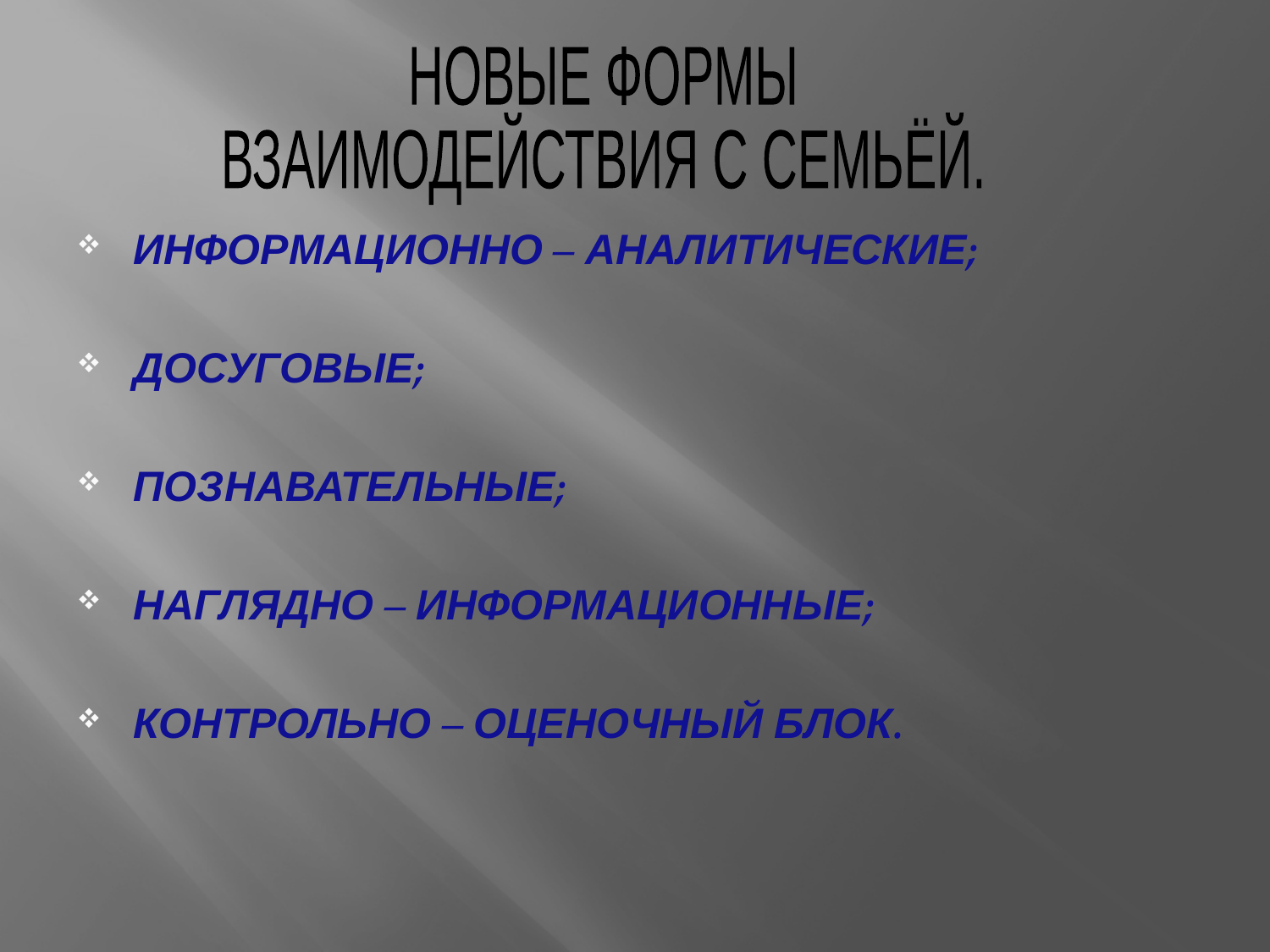

НОВЫЕ ФОРМЫ
ВЗАИМОДЕЙСТВИЯ С СЕМЬЁЙ.
ИНФОРМАЦИОННО – АНАЛИТИЧЕСКИЕ;

ДОСУГОВЫЕ;

ПОЗНАВАТЕЛЬНЫЕ;

НАГЛЯДНО – ИНФОРМАЦИОННЫЕ;

КОНТРОЛЬНО – ОЦЕНОЧНЫЙ БЛОК.